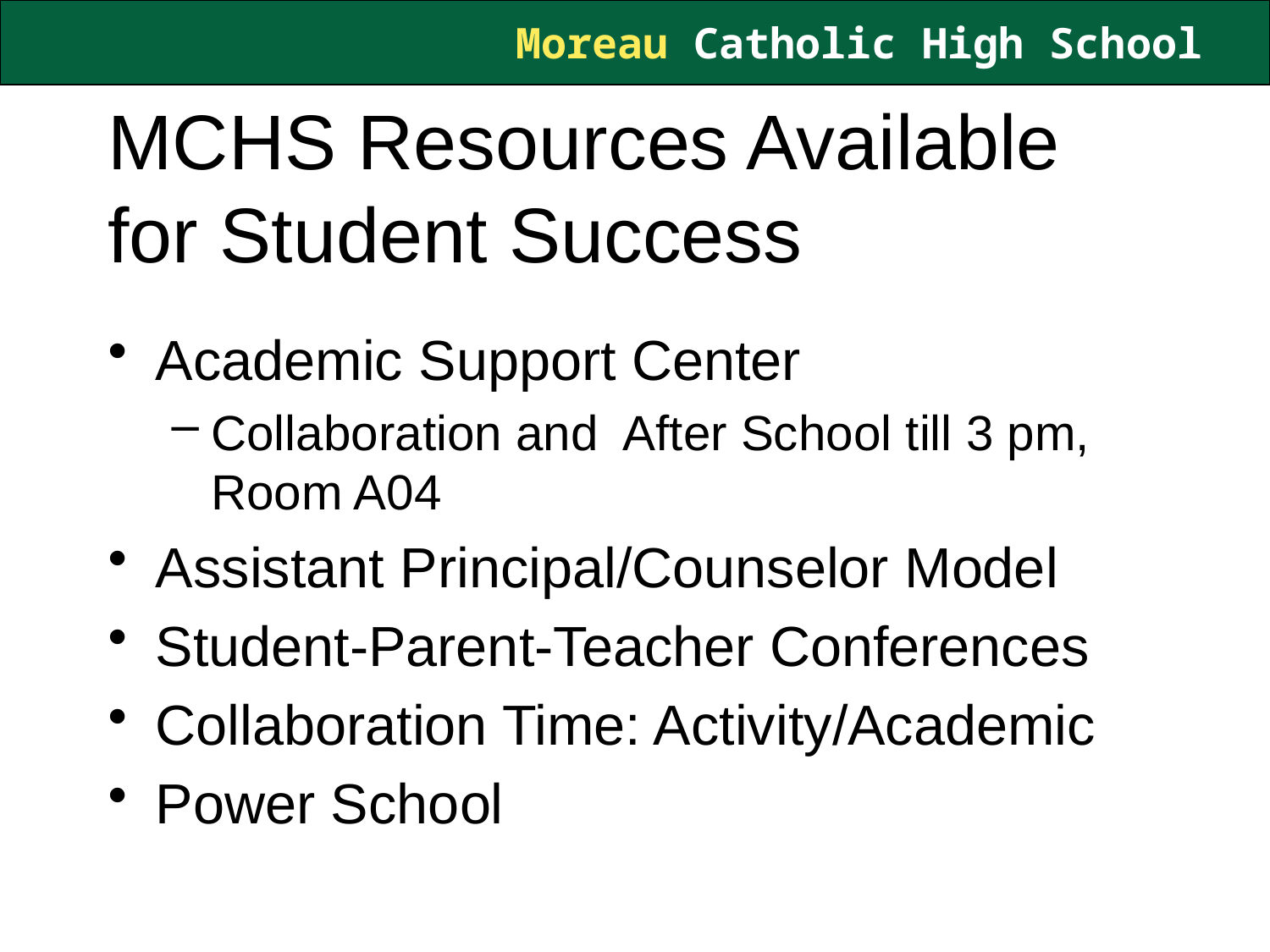

# MCHS Resources Available for Student Success
Academic Support Center
Collaboration and  After School till 3 pm, Room A04
Assistant Principal/Counselor Model
Student-Parent-Teacher Conferences
Collaboration Time: Activity/Academic
Power School